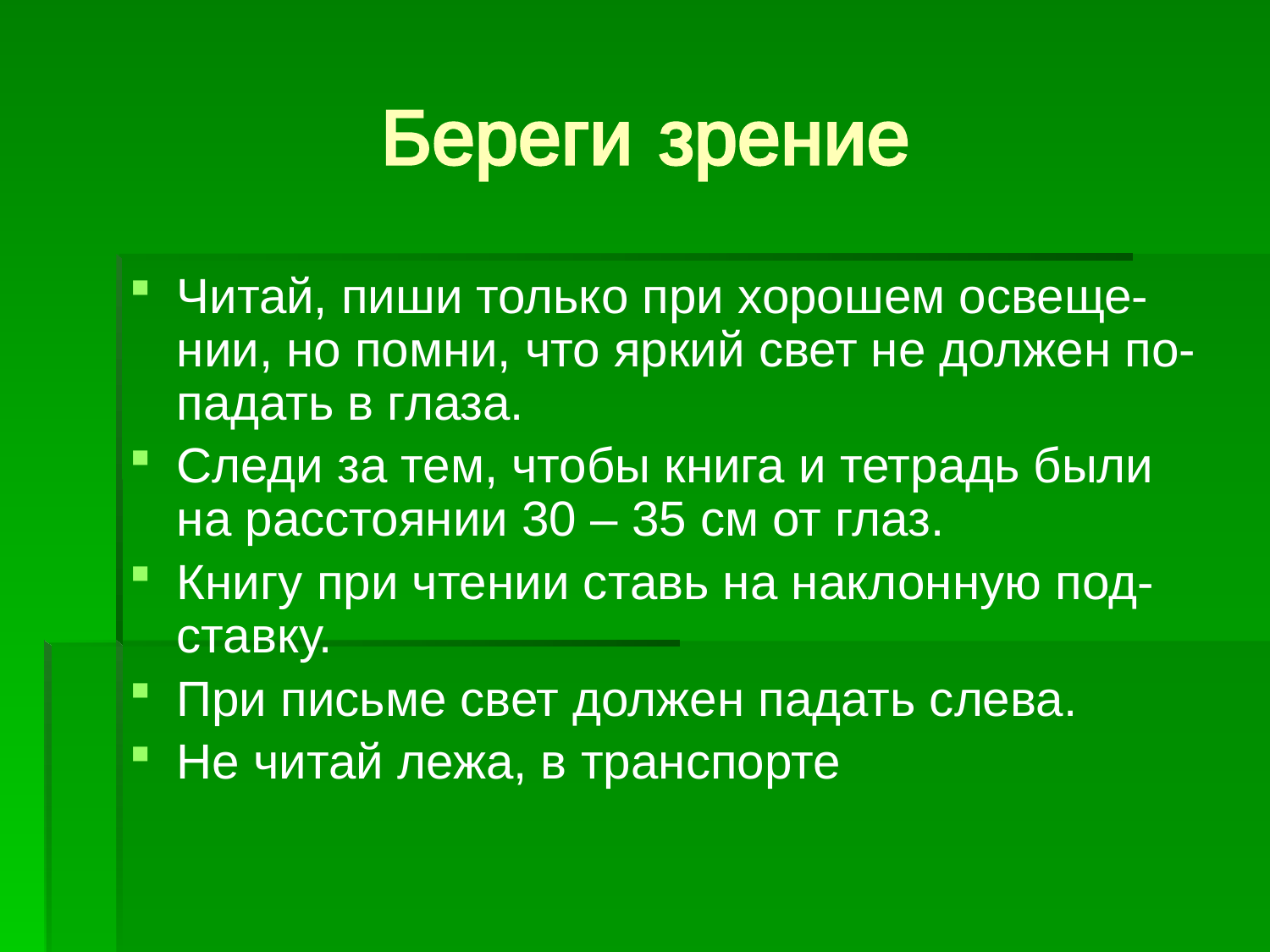

# Береги зрение
Читай, пиши только при хорошем освеще-нии, но помни, что яркий свет не должен по-падать в глаза.
Следи за тем, чтобы книга и тетрадь были  на расстоянии 30 – 35 см от глаз.
Книгу при чтении ставь на наклонную под-ставку.
При письме свет должен падать слева.
Не читай лежа, в транспорте